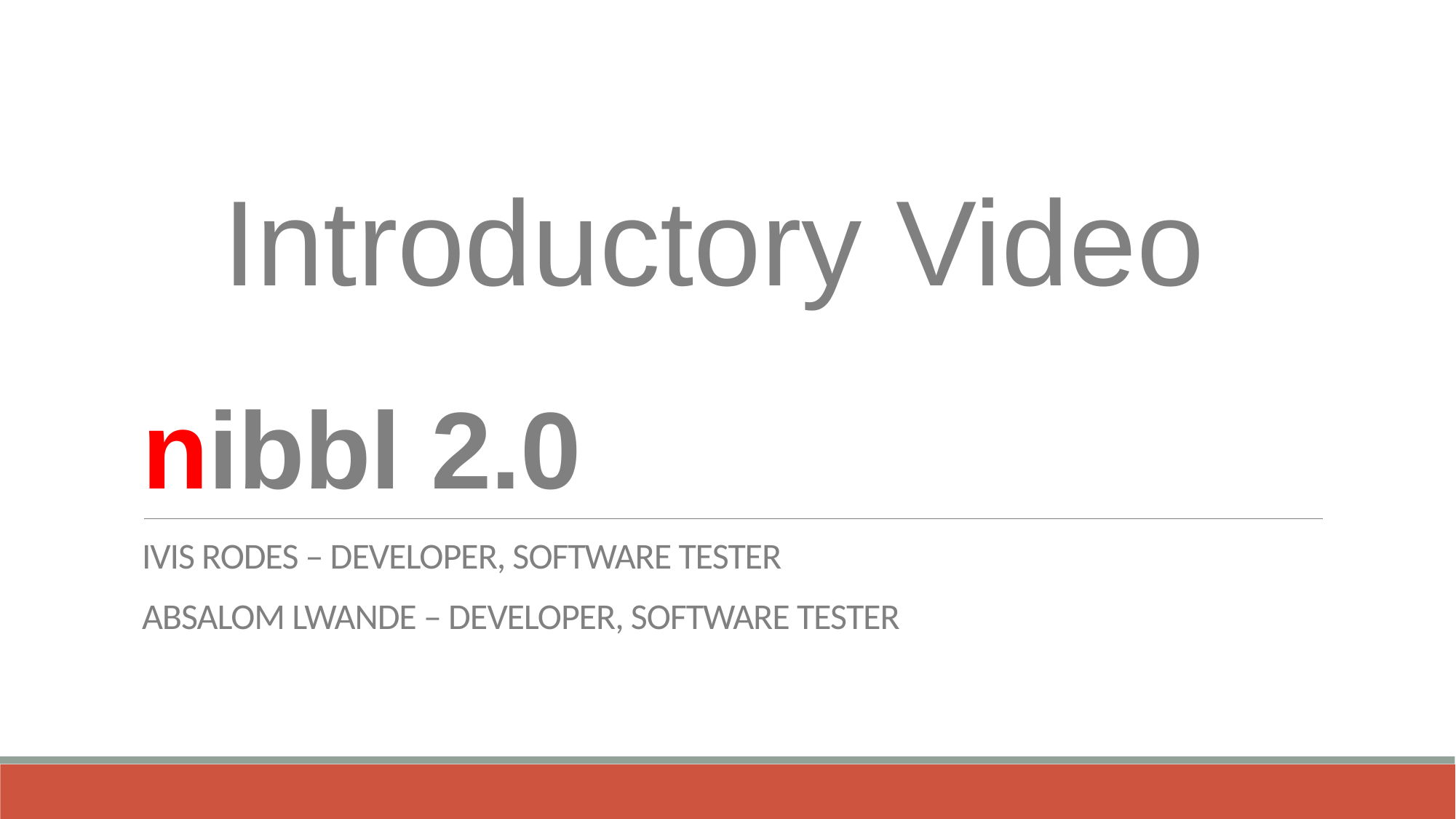

# nibbl 2.0
Introductory Video
Ivis Rodes – developer, SOFTWARE TESTER
Absalom lwande – developer, SOFTWARE TESTER